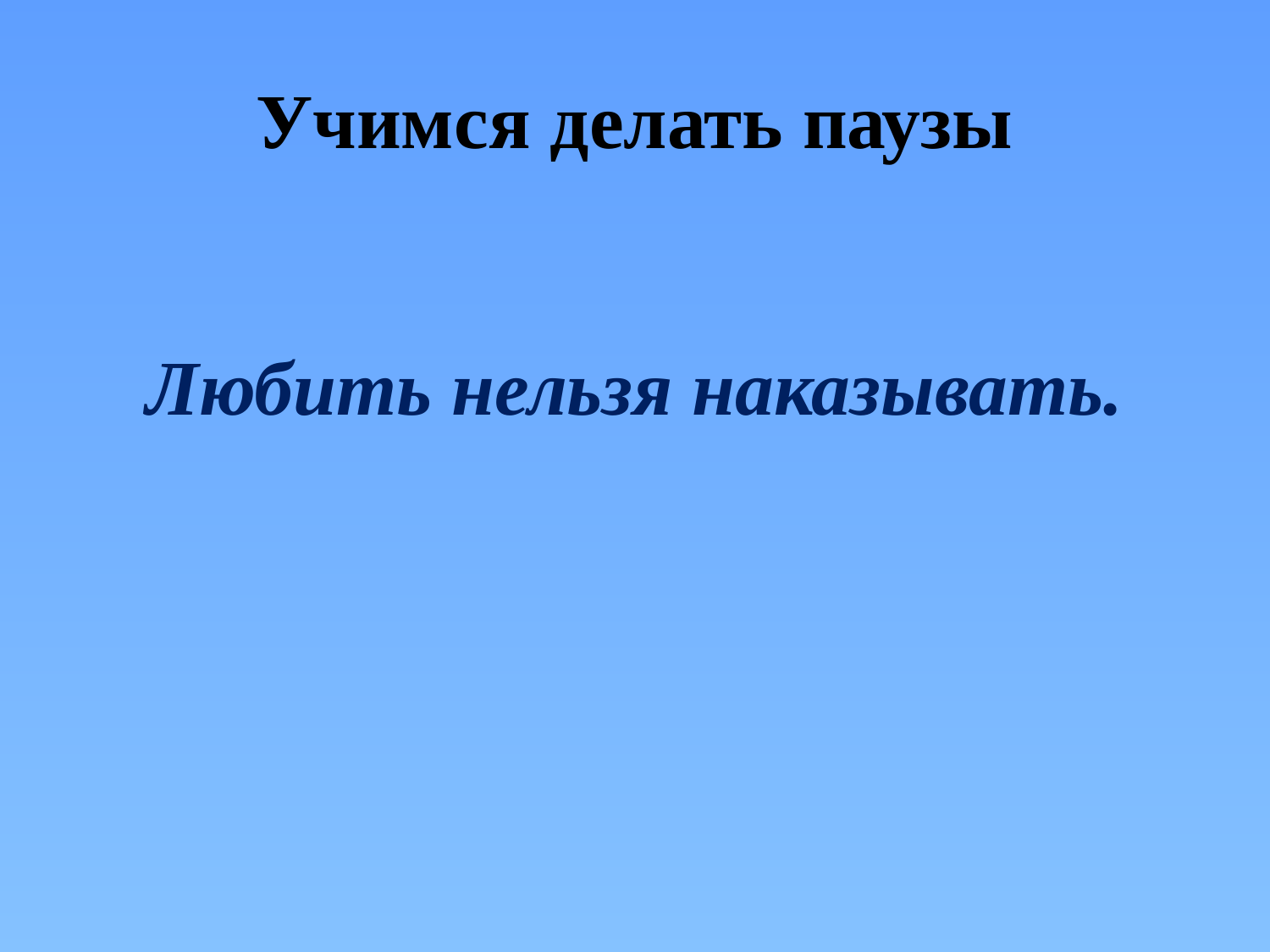

# Учимся делать паузы

Любить нельзя наказывать.